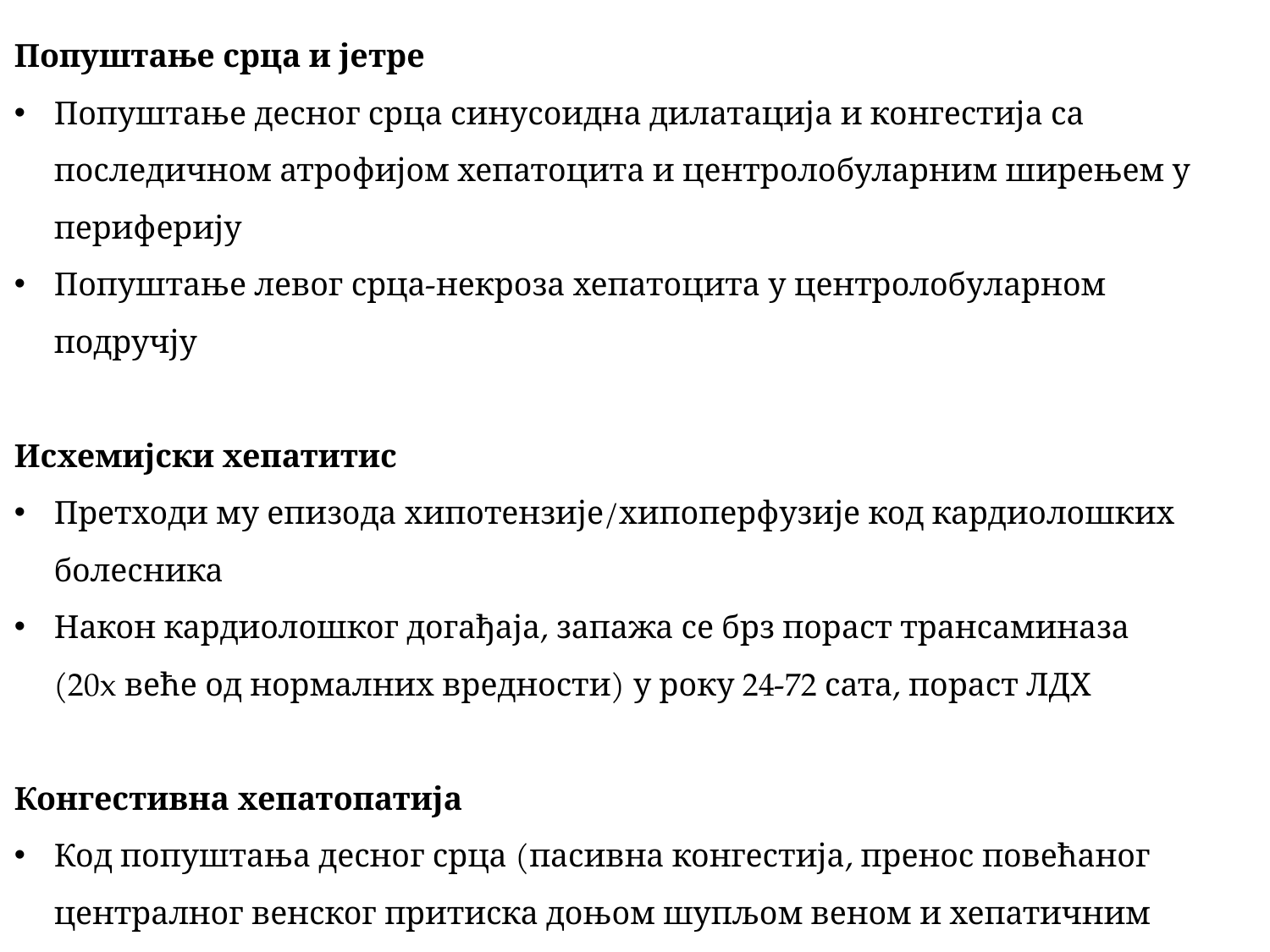

Попуштање срца и јетре
Попуштање десног срца синусоидна дилатација и конгестија са последичном атрофијом хепатоцита и центролобуларним ширењем у периферију
Попуштање левог срца-некроза хепатоцита у центролобуларном подручју

Исхемијски хепатитис
Претходи му епизода хипотензије/хипоперфузије код кардиолошких болесника
Након кардиолошког догађаја, запажа се брз пораст трансаминаза (20x веће од нормалних вредности) у року 24-72 сата, пораст ЛДХ

Конгестивна хепатопатија
Код попуштања десног срца (пасивна конгестија, пренос повећаног централног венског притиска доњом шупљом веном и хепатичним венама на паренхим јетре)